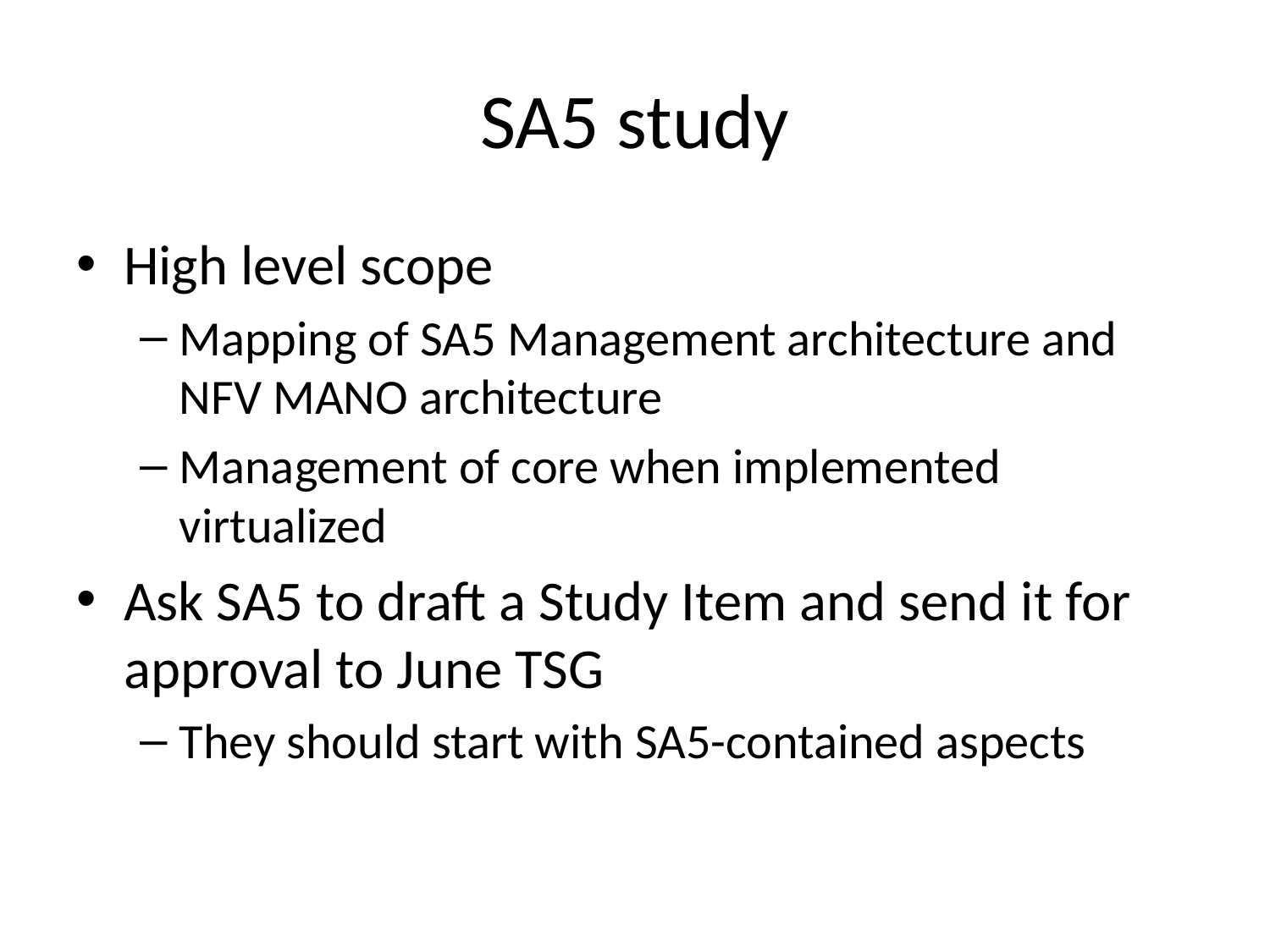

# SA5 study
High level scope
Mapping of SA5 Management architecture and NFV MANO architecture
Management of core when implemented virtualized
Ask SA5 to draft a Study Item and send it for approval to June TSG
They should start with SA5-contained aspects